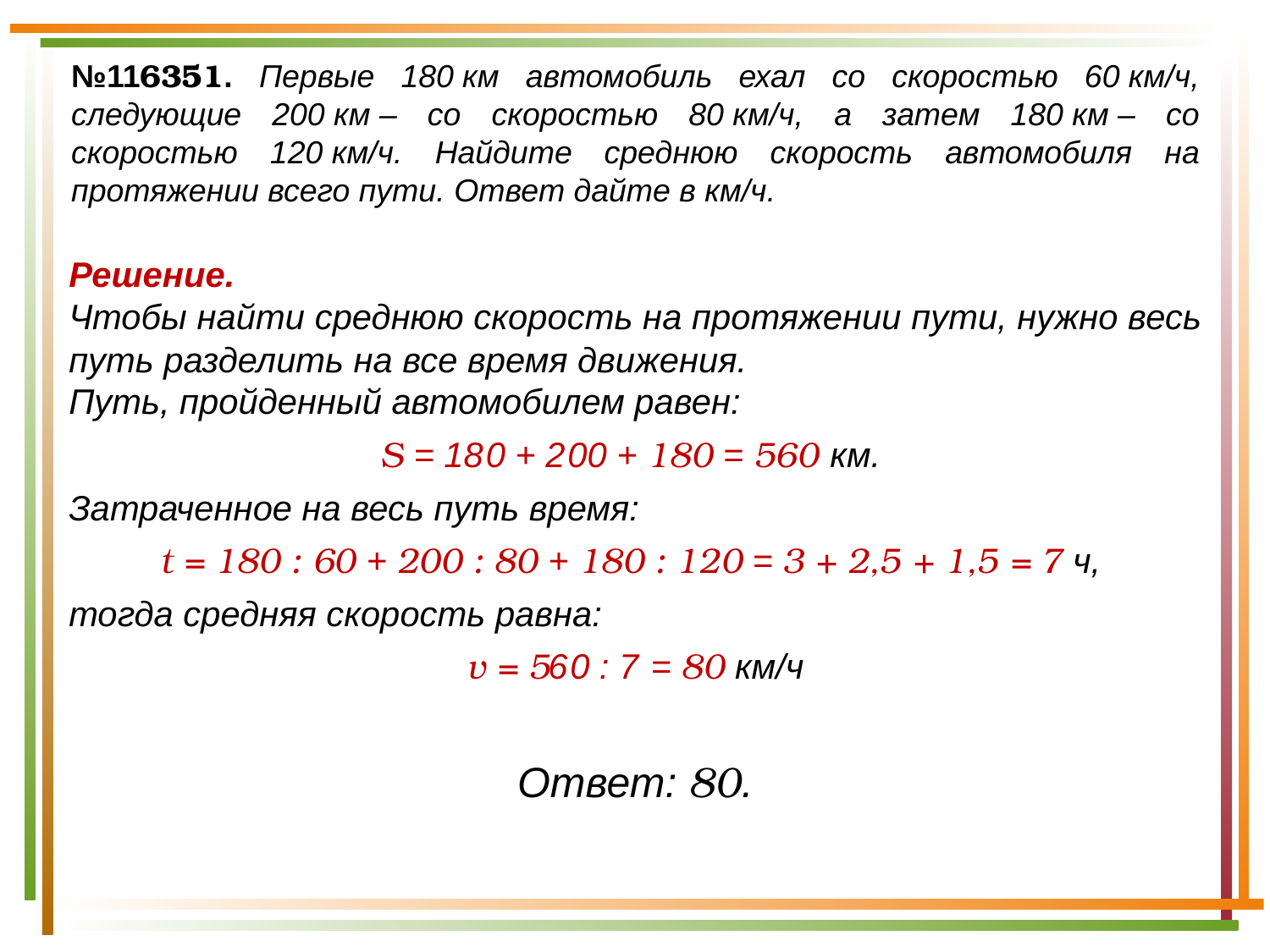

№116351. Первые 180 км автомобиль ехал со скоростью 60 км/ч, следующие 200 км – со скоростью 80 км/ч, а затем 180 км – со скоростью 120 км/ч. Найдите среднюю скорость автомобиля на протяжении всего пути. Ответ дайте в км/ч.
Решение.
Чтобы найти среднюю скорость на протяжении пути, нужно весь путь разделить на все время движения.
Путь, пройденный автомобилем равен:
S = 180 + 200 + 180 = 560 км.
Затраченное на весь путь время:
t = 180 : 60 + 200 : 80 + 180 : 120 = 3 + 2,5 + 1,5 = 7 ч,
тогда средняя скорость равна:
v = 560 : 7 = 80 км/ч
Ответ: 80.